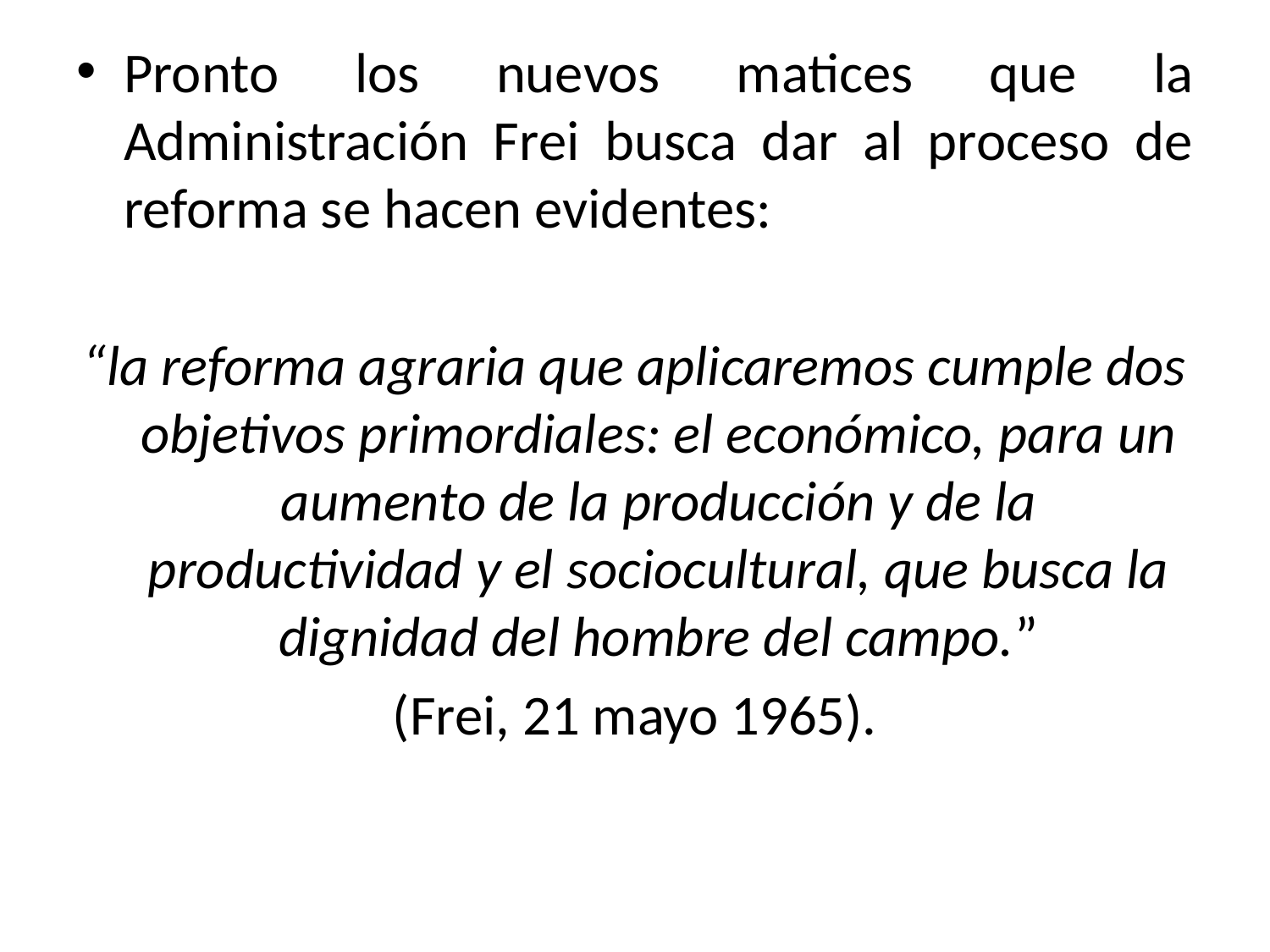

Pronto los nuevos matices que la Administración Frei busca dar al proceso de reforma se hacen evidentes:

“la reforma agraria que aplicaremos cumple dos objetivos primordiales: el económico, para un aumento de la producción y de la productividad y el sociocultural, que busca la dignidad del hombre del campo.”
(Frei, 21 mayo 1965).